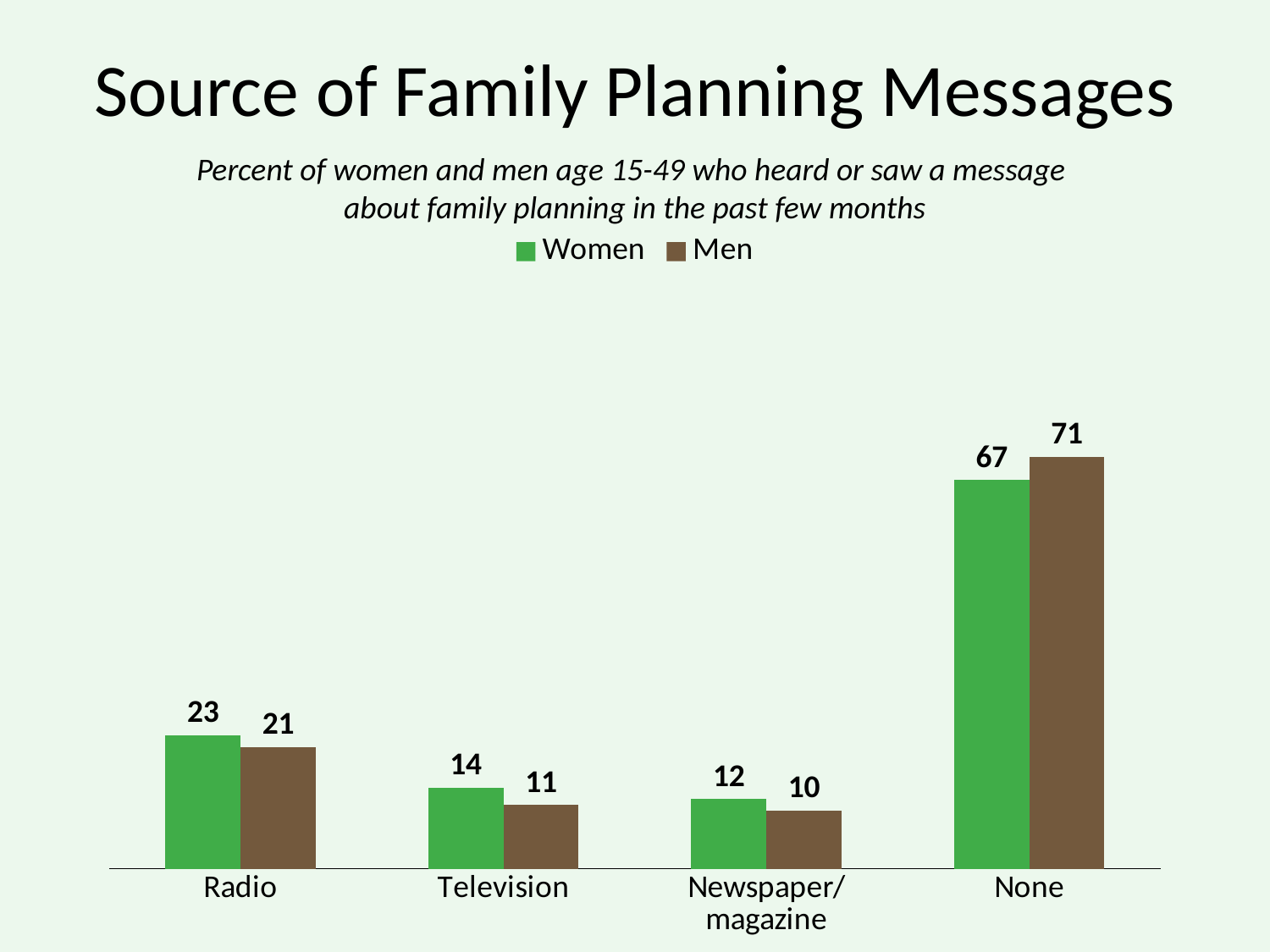

# Source of Family Planning Messages
Percent of women and men age 15-49 who heard or saw a message
about family planning in the past few months

### Chart

| Category | Women | Men |
|---|---|---|
| Radio | 23.0 | 21.0 |
| Television | 14.0 | 11.0 |
| Newspaper/ magazine | 12.0 | 10.0 |
| None | 67.0 | 71.0 |